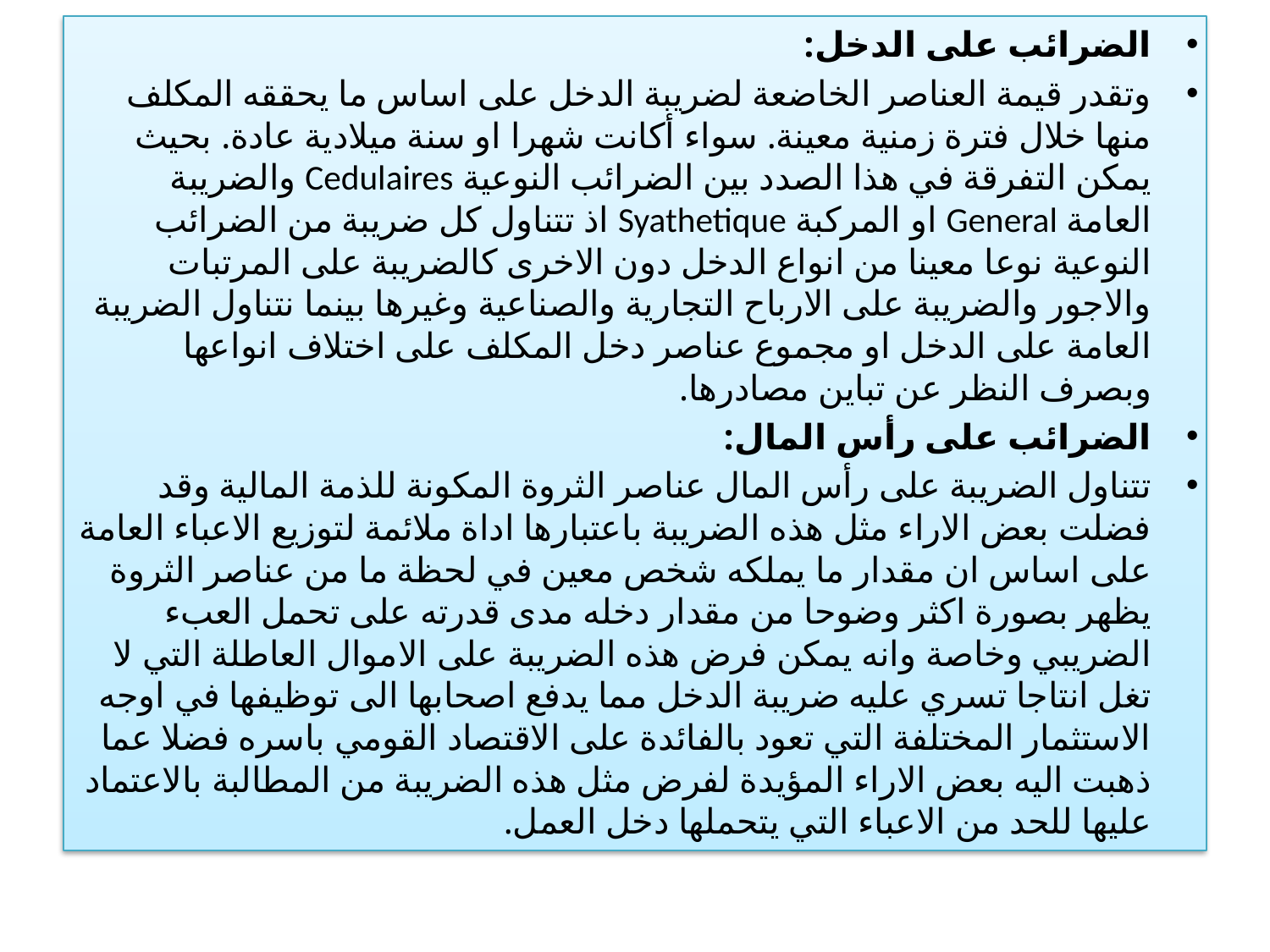

الضرائب على الدخل:
وتقدر قيمة العناصر الخاضعة لضريبة الدخل على اساس ما يحققه المكلف منها خلال فترة زمنية معينة. سواء أكانت شهرا او سنة ميلادية عادة. بحيث يمكن التفرقة في هذا الصدد بين الضرائب النوعية Cedulaires والضريبة العامة General او المركبة Syathetique اذ تتناول كل ضريبة من الضرائب النوعية نوعا معينا من انواع الدخل دون الاخرى كالضريبة على المرتبات والاجور والضريبة على الارباح التجارية والصناعية وغيرها بينما نتناول الضريبة العامة على الدخل او مجموع عناصر دخل المكلف على اختلاف انواعها وبصرف النظر عن تباين مصادرها.
الضرائب على رأس المال:
تتناول الضريبة على رأس المال عناصر الثروة المكونة للذمة المالية وقد فضلت بعض الاراء مثل هذه الضريبة باعتبارها اداة ملائمة لتوزيع الاعباء العامة على اساس ان مقدار ما يملكه شخص معين في لحظة ما من عناصر الثروة يظهر بصورة اكثر وضوحا من مقدار دخله مدى قدرته على تحمل العبء الضريبي وخاصة وانه يمكن فرض هذه الضريبة على الاموال العاطلة التي لا تغل انتاجا تسري عليه ضريبة الدخل مما يدفع اصحابها الى توظيفها في اوجه الاستثمار المختلفة التي تعود بالفائدة على الاقتصاد القومي باسره فضلا عما ذهبت اليه بعض الاراء المؤيدة لفرض مثل هذه الضريبة من المطالبة بالاعتماد عليها للحد من الاعباء التي يتحملها دخل العمل.
#